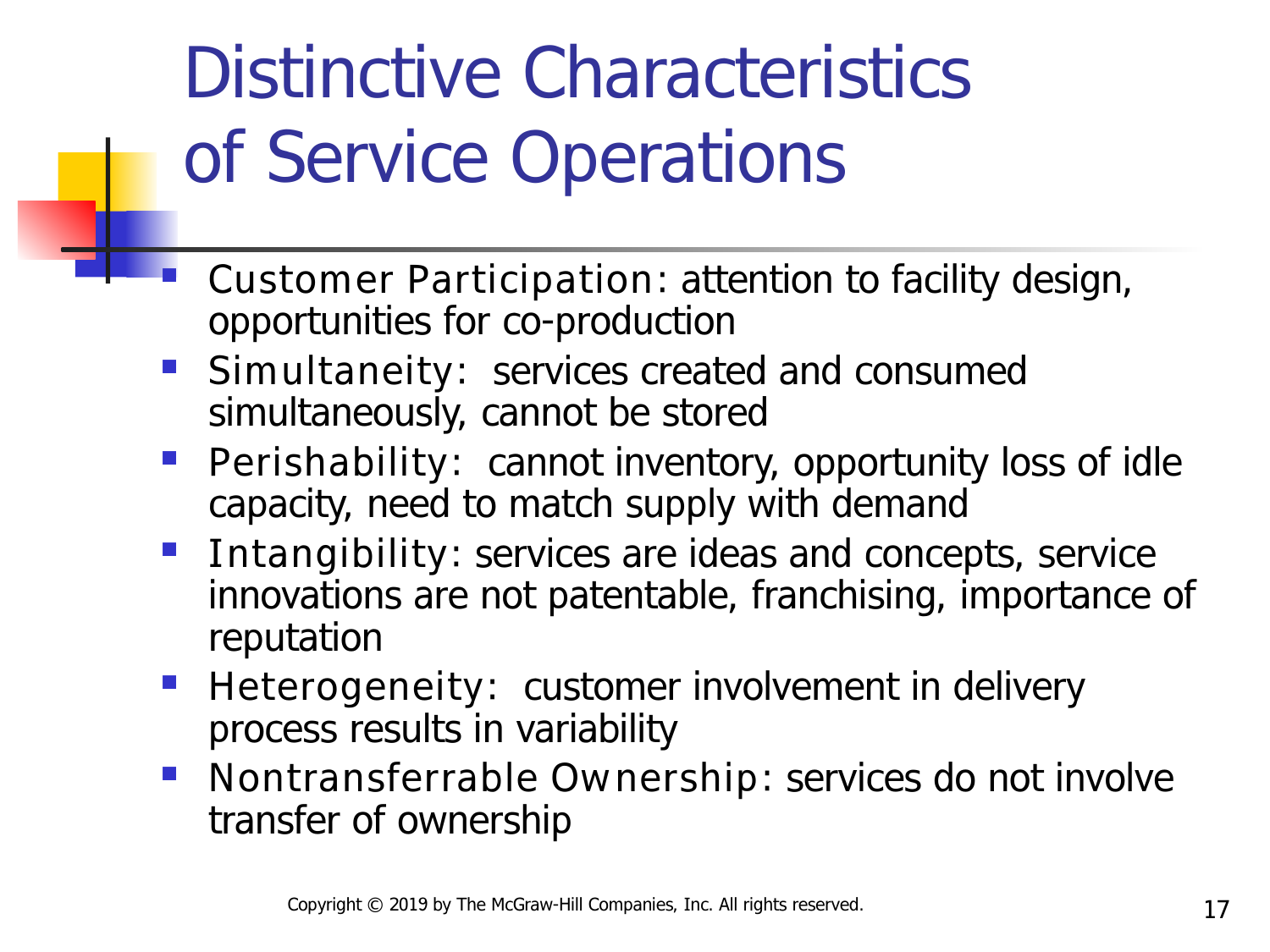

# Distinctive Characteristics of Service Operations
Customer Participation: attention to facility design, opportunities for co-production
Simultaneity:  services created and consumed simultaneously, cannot be stored
Perishability:  cannot inventory, opportunity loss of idle capacity, need to match supply with demand
Intangibility: services are ideas and concepts, service innovations are not patentable, franchising, importance of reputation
Heterogeneity:  customer involvement in delivery process results in variability
Nontransferrable Ownership: services do not involve transfer of ownership
17
Copyright © 2019 by The McGraw-Hill Companies, Inc. All rights reserved.